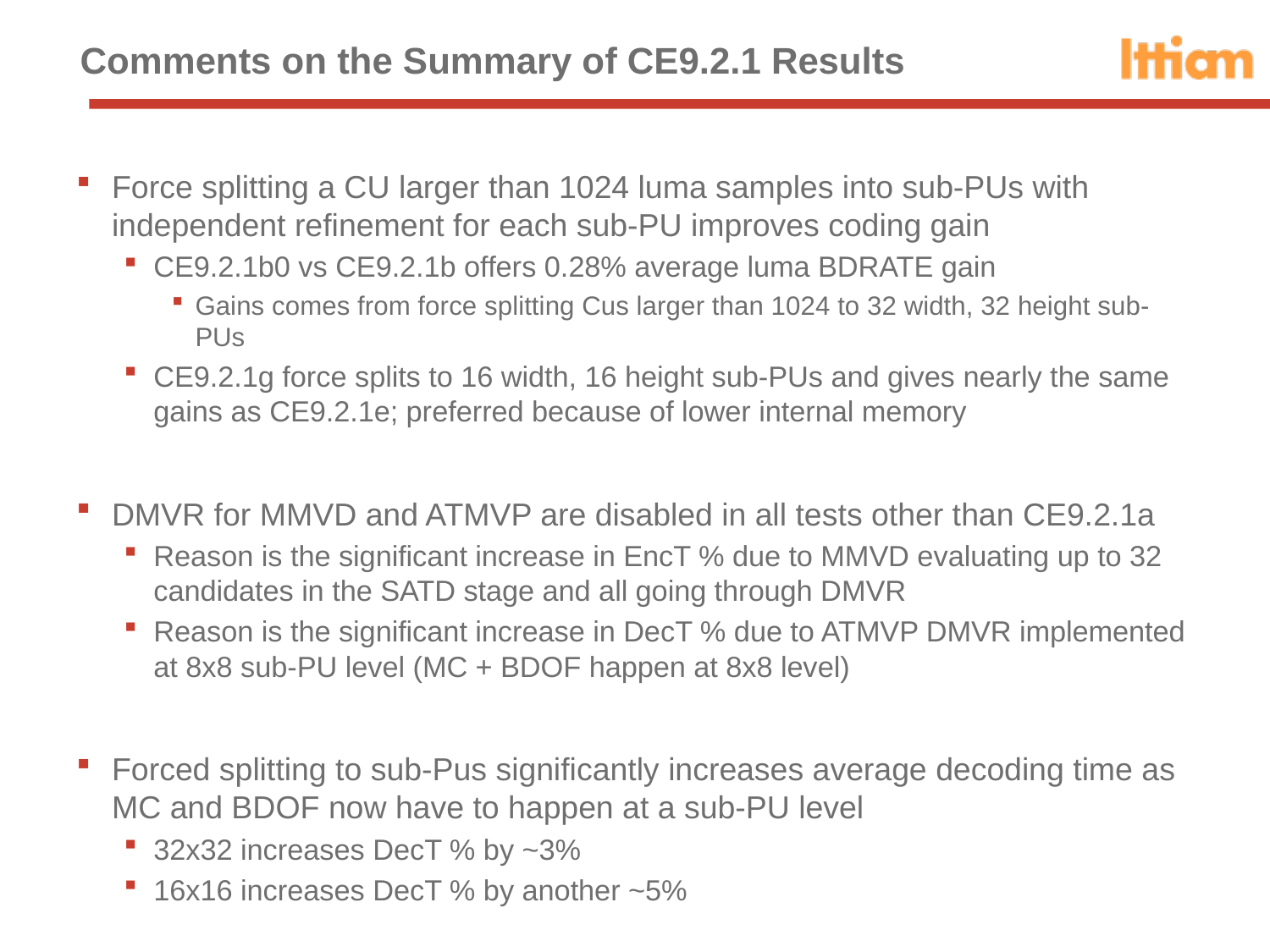

# Comments on the Summary of CE9.2.1 Results
Force splitting a CU larger than 1024 luma samples into sub-PUs with independent refinement for each sub-PU improves coding gain
CE9.2.1b0 vs CE9.2.1b offers 0.28% average luma BDRATE gain
Gains comes from force splitting Cus larger than 1024 to 32 width, 32 height sub-PUs
CE9.2.1g force splits to 16 width, 16 height sub-PUs and gives nearly the same gains as CE9.2.1e; preferred because of lower internal memory

DMVR for MMVD and ATMVP are disabled in all tests other than CE9.2.1a
Reason is the significant increase in EncT % due to MMVD evaluating up to 32 candidates in the SATD stage and all going through DMVR
Reason is the significant increase in DecT % due to ATMVP DMVR implemented at 8x8 sub-PU level (MC + BDOF happen at 8x8 level)

Forced splitting to sub-Pus significantly increases average decoding time as MC and BDOF now have to happen at a sub-PU level
32x32 increases DecT % by ~3%
16x16 increases DecT % by another ~5%